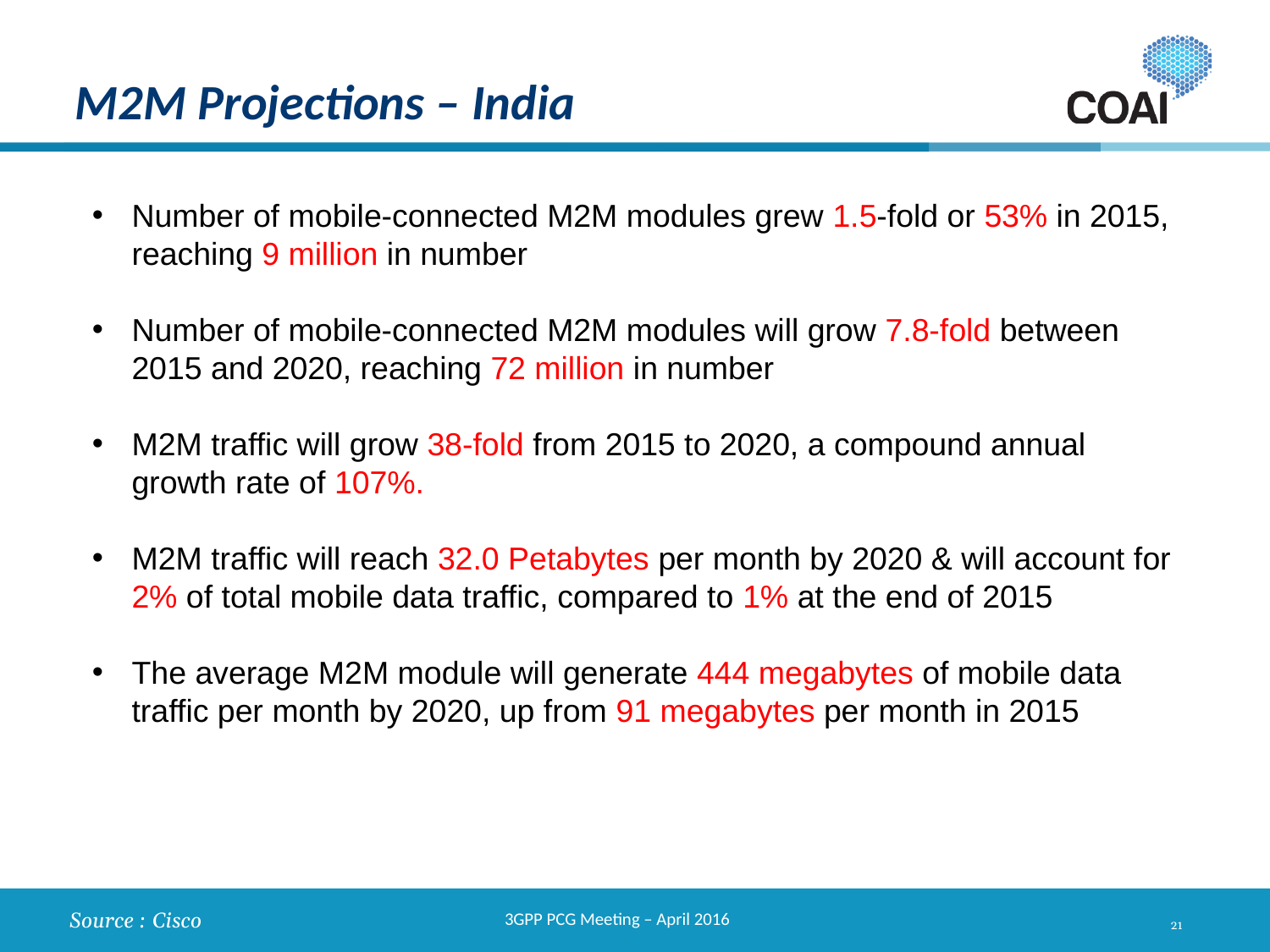

# M2M Projections – India
Number of mobile-connected M2M modules grew 1.5-fold or 53% in 2015, reaching 9 million in number

Number of mobile-connected M2M modules will grow 7.8-fold between 2015 and 2020, reaching 72 million in number

M2M traffic will grow 38-fold from 2015 to 2020, a compound annual growth rate of 107%.

M2M traffic will reach 32.0 Petabytes per month by 2020 & will account for 2% of total mobile data traffic, compared to 1% at the end of 2015

The average M2M module will generate 444 megabytes of mobile data traffic per month by 2020, up from 91 megabytes per month in 2015

Source : Cisco